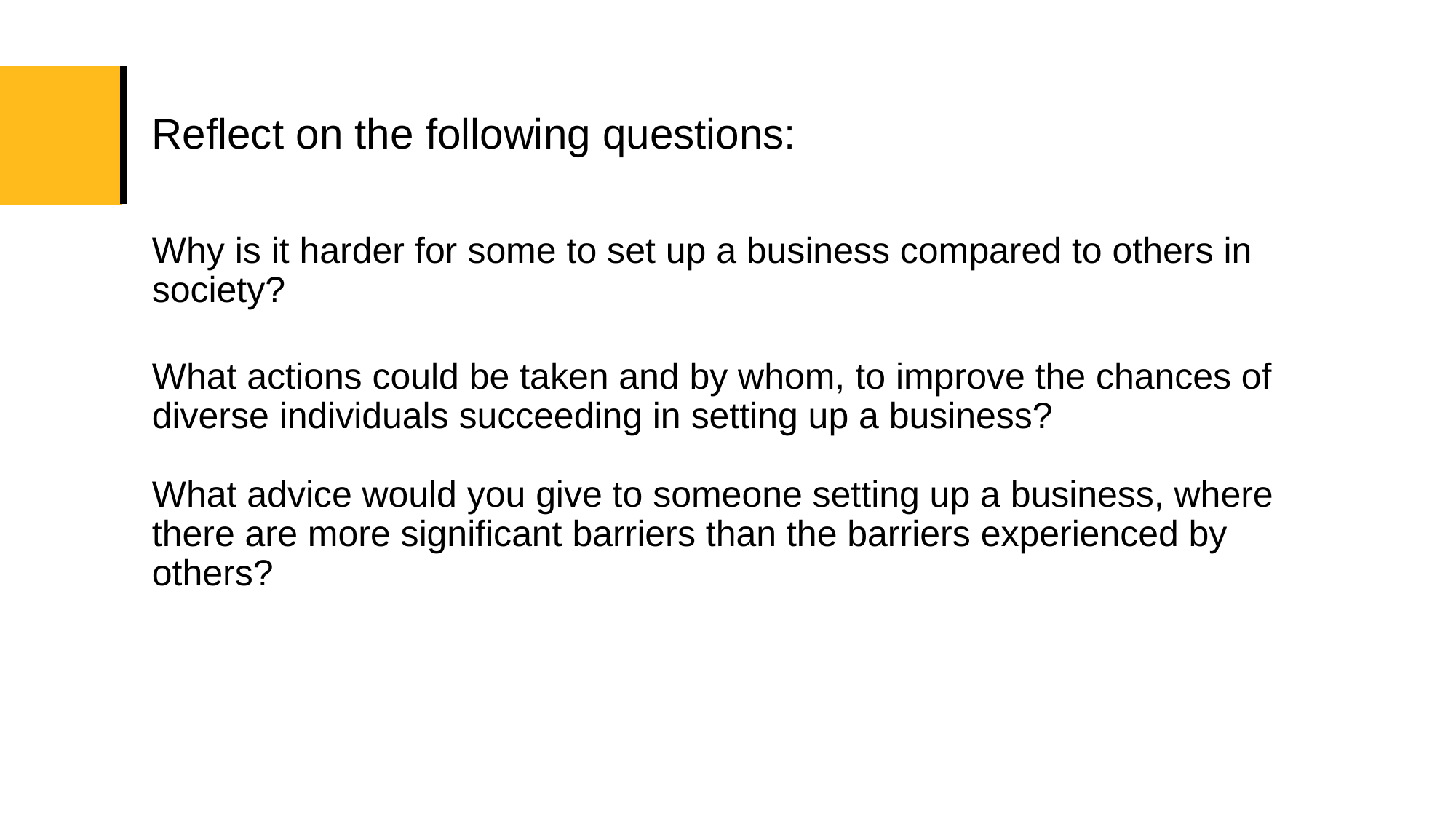

# Reflect on the following questions:
Why is it harder for some to set up a business compared to others in society?
What actions could be taken and by whom, to improve the chances of diverse individuals succeeding in setting up a business?
What advice would you give to someone setting up a business, where there are more significant barriers than the barriers experienced by others?